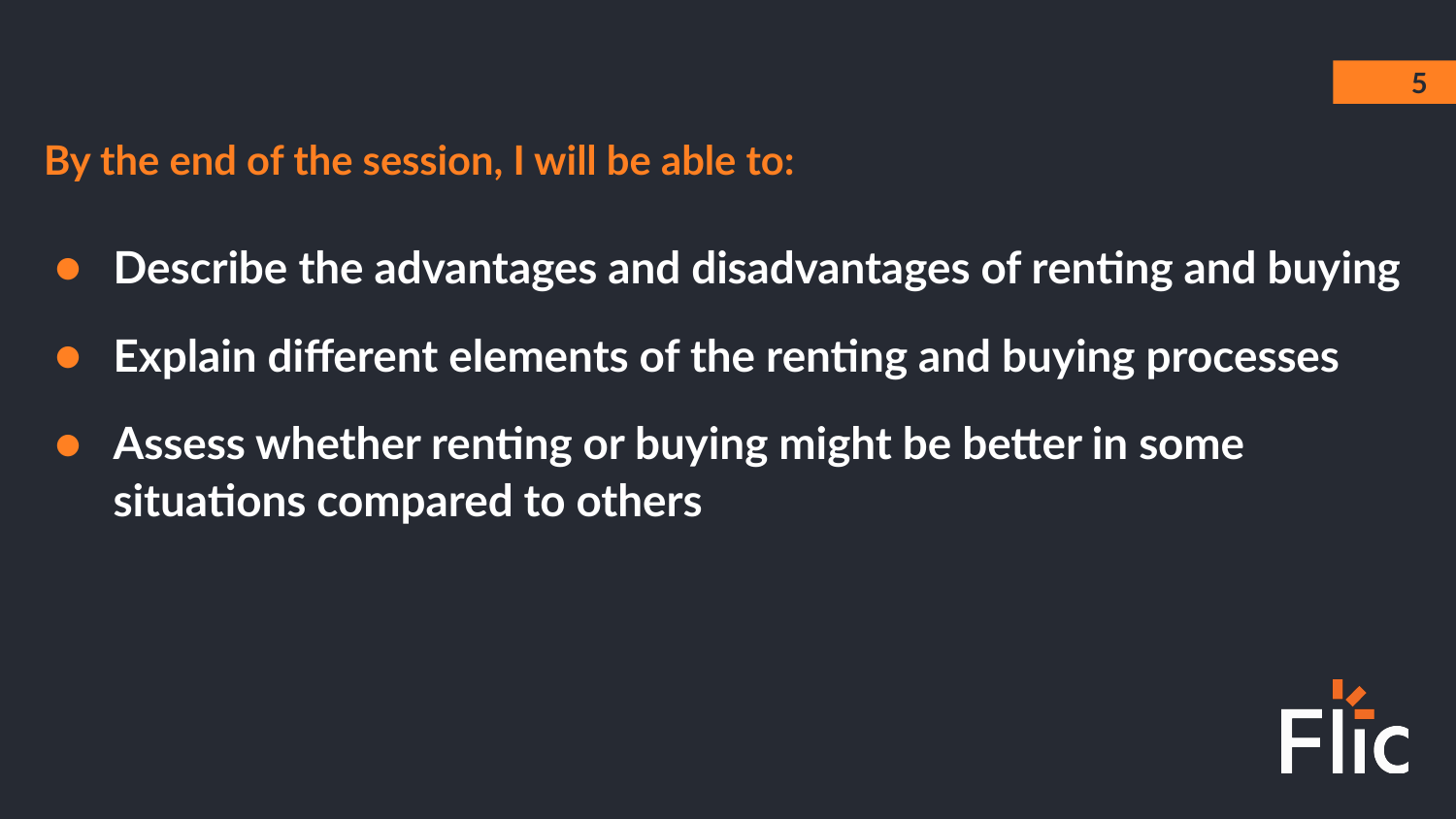

5
By the end of the session, I will be able to:

Describe the advantages and disadvantages of renting and buying

Explain different elements of the renting and buying processes

Assess whether renting or buying might be better in some situations compared to others